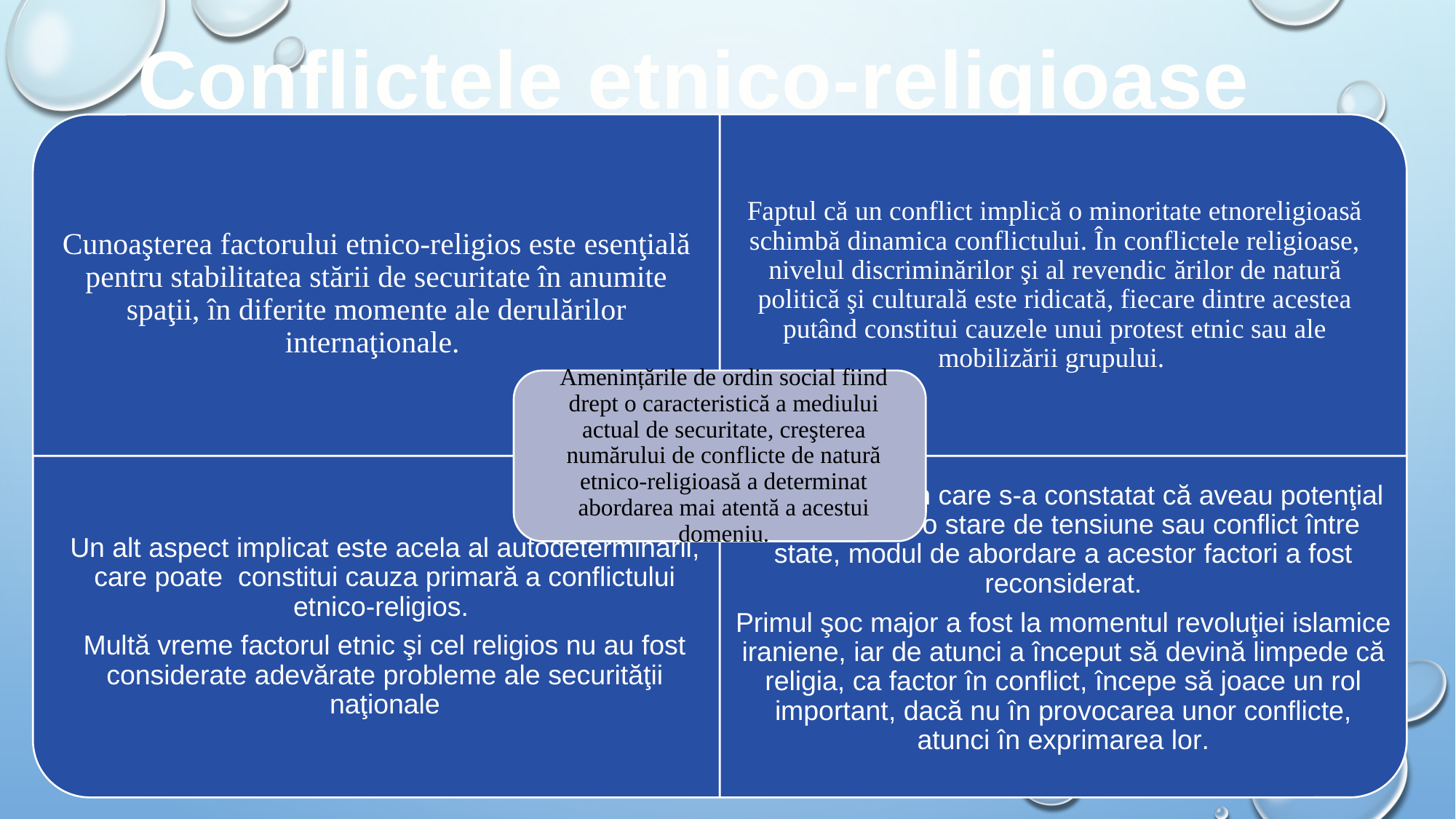

Conflictele etnico-religioase
Cunoaşterea factorului etnico-religios este esenţială pentru stabilitatea stării de securitate în anumite spaţii, în diferite momente ale derulărilor internaţionale.
Faptul că un conflict implică o minoritate etnoreligioasă schimbă dinamica conflictului. În conflictele religioase, nivelul discriminărilor şi al revendic ărilor de natură politică şi culturală este ridicată, fiecare dintre acestea putând constitui cauzele unui protest etnic sau ale mobilizării grupului.
Un alt aspect implicat este acela al autodeterminării, care poate  constitui cauza primară a conflictului etnico-religios.
Multă vreme factorul etnic şi cel religios nu au fost considerate adevărate probleme ale securităţii naţionale
La momentul în care s-a constatat că aveau potenţial de a inflama o stare de tensiune sau conflict între state, modul de abordare a acestor factori a fost reconsiderat.
Primul şoc major a fost la momentul revoluţiei islamice iraniene, iar de atunci a început să devină limpede că religia, ca factor în conflict, începe să joace un rol important, dacă nu în provocarea unor conflicte, atunci în exprimarea lor.
Amenințările de ordin social fiind drept o caracteristică a mediului actual de securitate, creşterea numărului de conflicte de natură etnico-religioasă a determinat abordarea mai atentă a acestui domeniu.